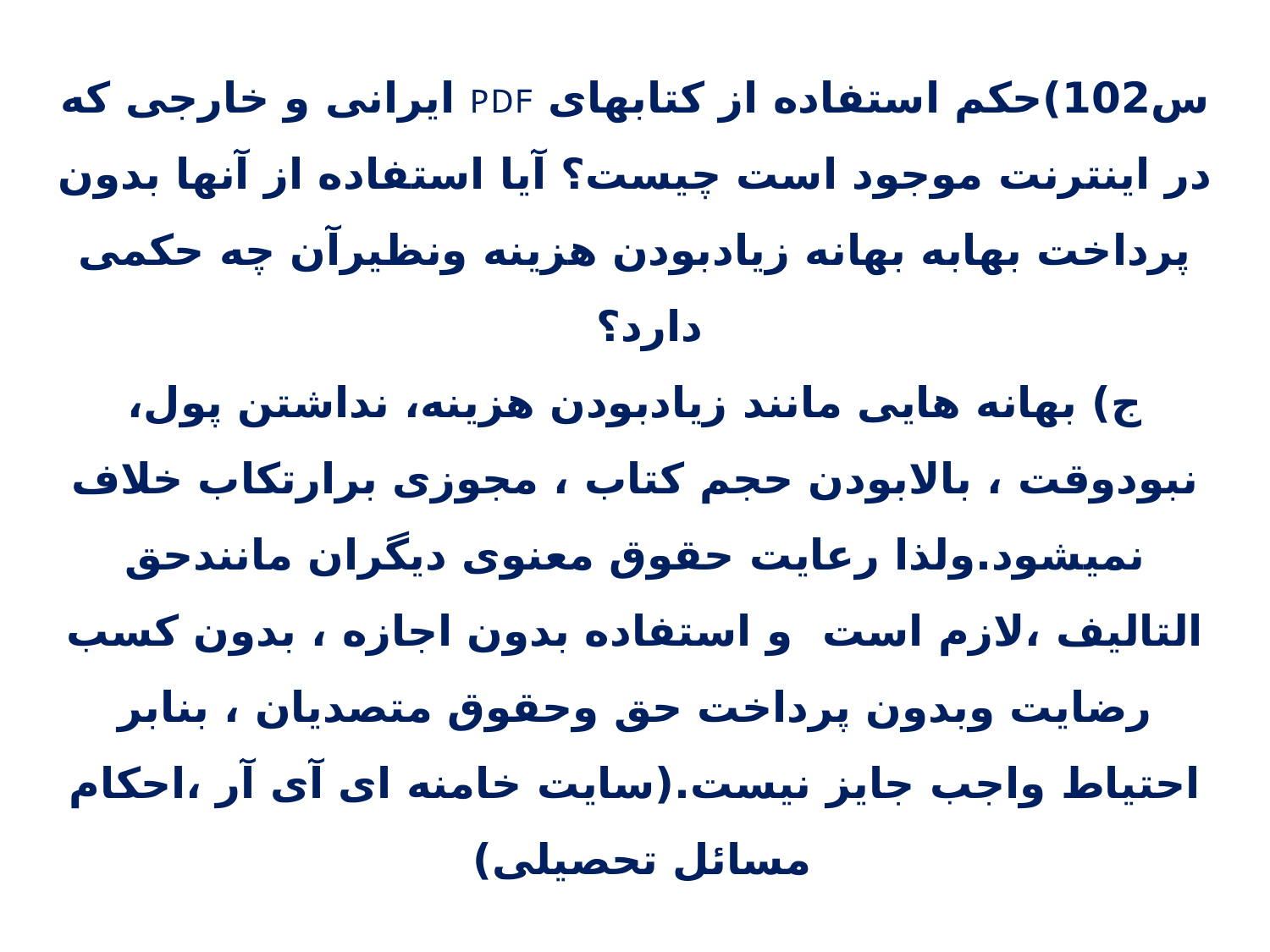

س102)حکم استفاده از کتاب­های PDF ایرانی و خارجی که در اینترنت موجود است چیست؟ آیا استفاده از آنها بدون پرداخت بهابه بهانه زیادبودن هزینه ونظیرآن چه حکمی دارد؟
ج) بهانه هایی مانند زیادبودن هزینه، نداشتن پول، نبودوقت ، بالابودن حجم کتاب ، مجوزی برارتکاب خلاف نمی­شود.ولذا رعایت حقوق معنوی دیگران مانندحق التالیف ،لازم است  و استفاده بدون اجازه ، بدون کسب رضایت وبدون پرداخت حق وحقوق متصدیان ، بنابر احتیاط واجب جایز نیست.(سایت خامنه ای آی آر ،احکام مسائل تحصیلی)